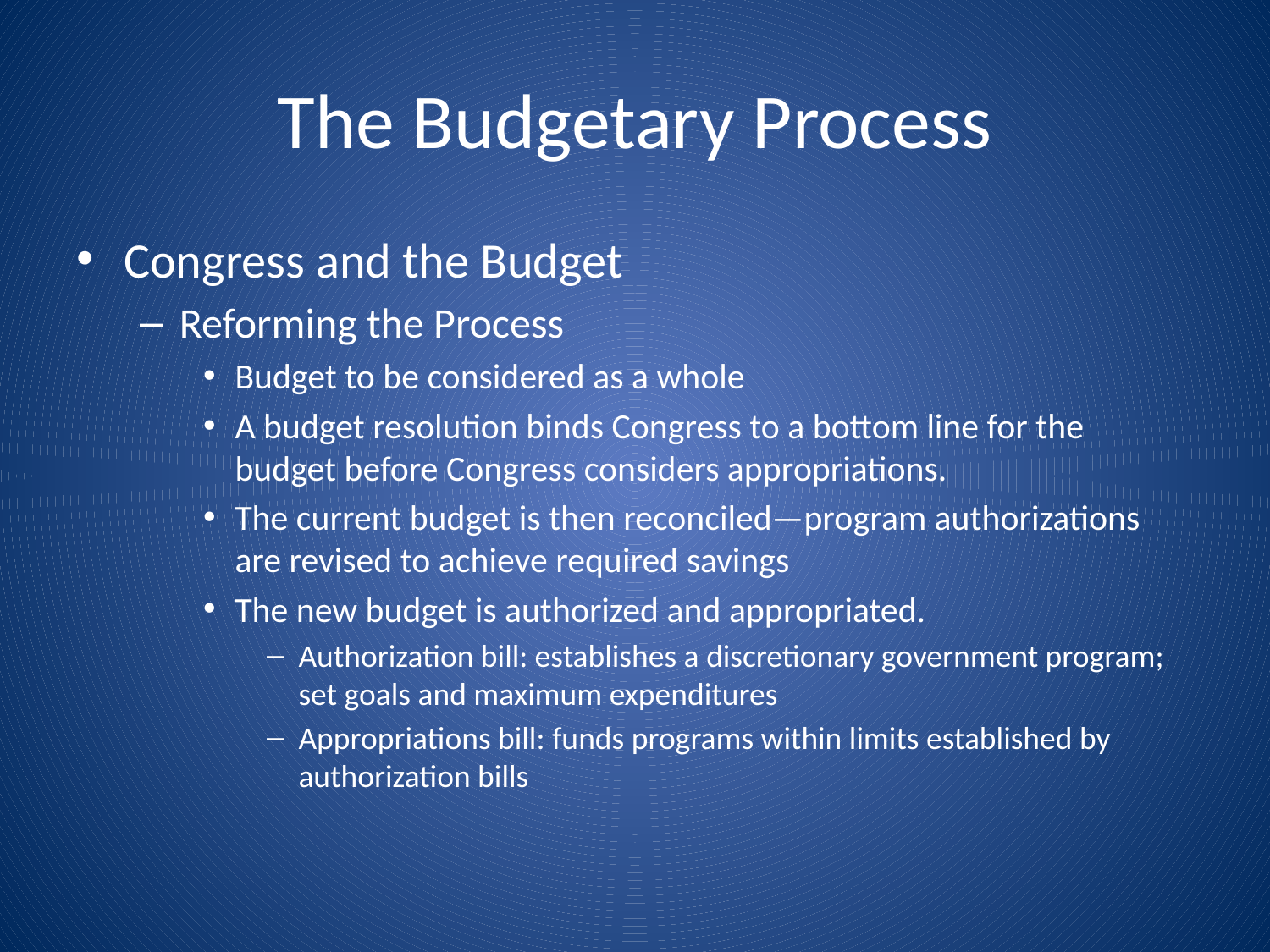

# The Budgetary Process
Congress and the Budget
Reforming the Process
Budget to be considered as a whole
A budget resolution binds Congress to a bottom line for the budget before Congress considers appropriations.
The current budget is then reconciled—program authorizations are revised to achieve required savings
The new budget is authorized and appropriated.
Authorization bill: establishes a discretionary government program; set goals and maximum expenditures
Appropriations bill: funds programs within limits established by authorization bills